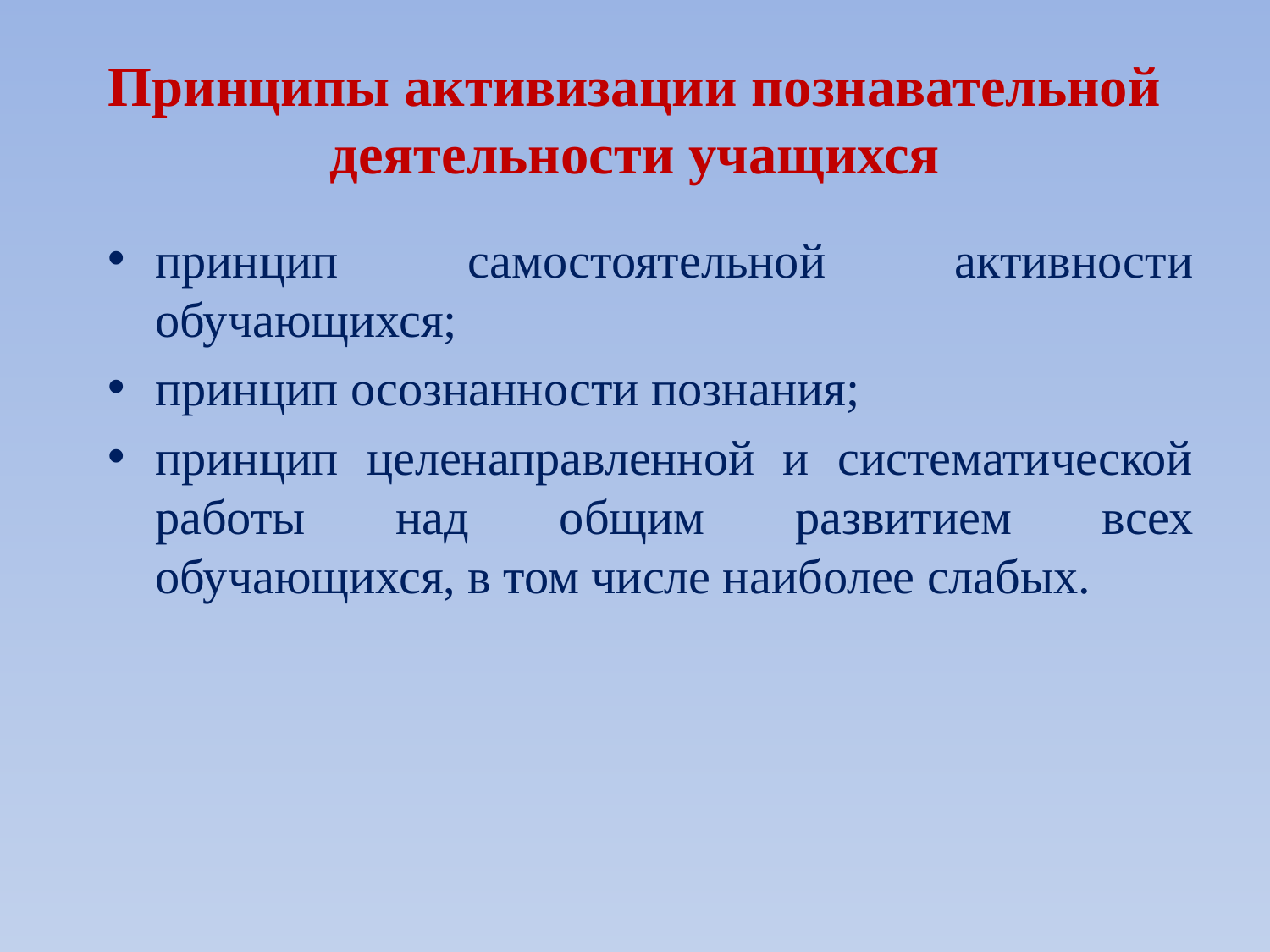

# Принципы активизации познавательной деятельности учащихся
принцип самостоятельной активности обучающихся;
принцип осознанности познания;
принцип целенаправленной и систематической работы над общим развитием всех обучающихся, в том числе наиболее слабых.